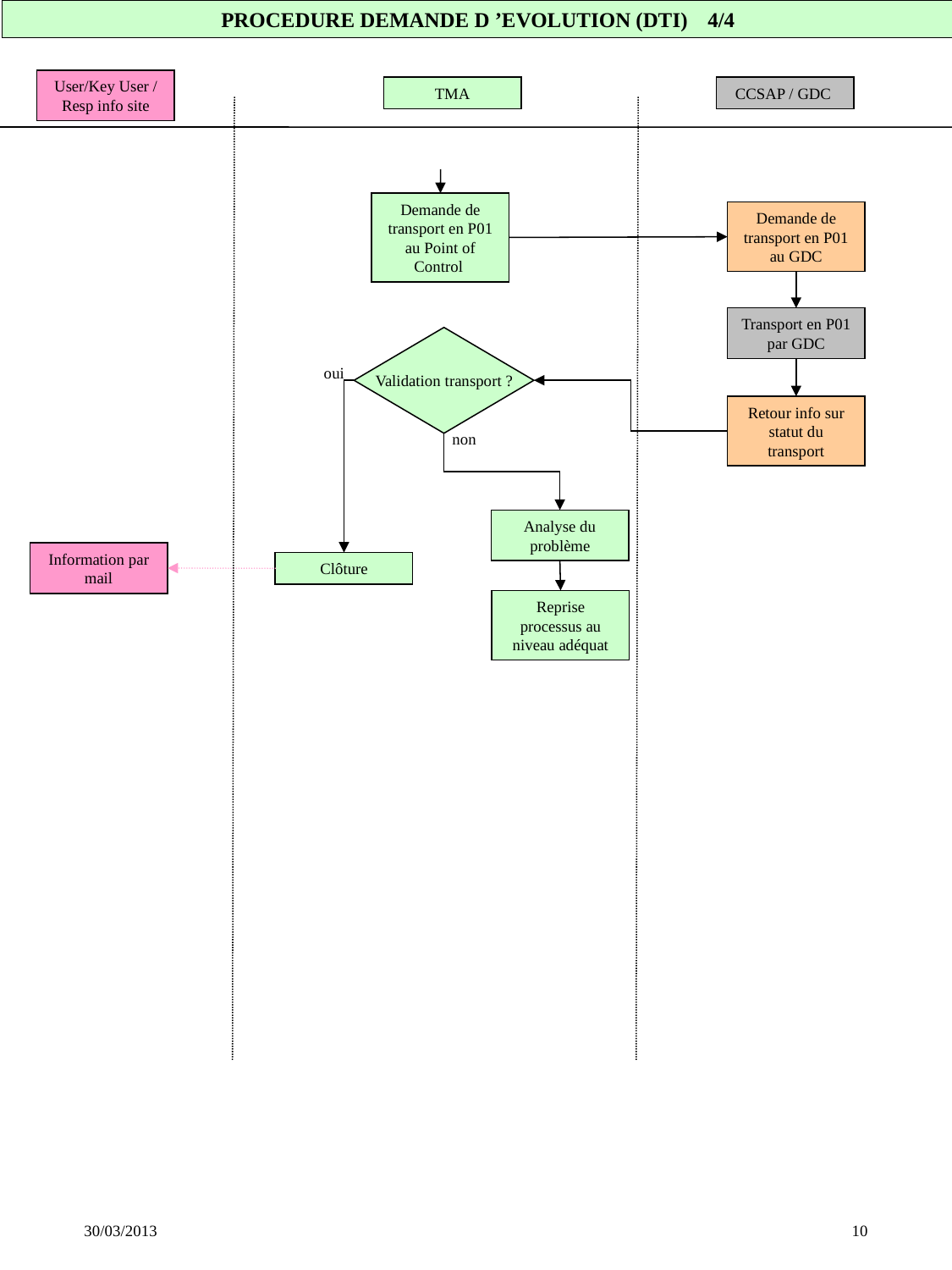

PROCEDURE DEMANDE D ’EVOLUTION (DTI)    4/4
User/Key User / Resp info site
TMA
CCSAP / GDC

Demande de transport en P01 au Point of Control
Demande de transport en P01 au GDC
Transport en P01 par GDC
Validation transport ?
oui
Retour info sur statut du transport
non
Analyse du problème
Information par mail
Clôture
Reprise processus au niveau adéquat

30/03/2013

10